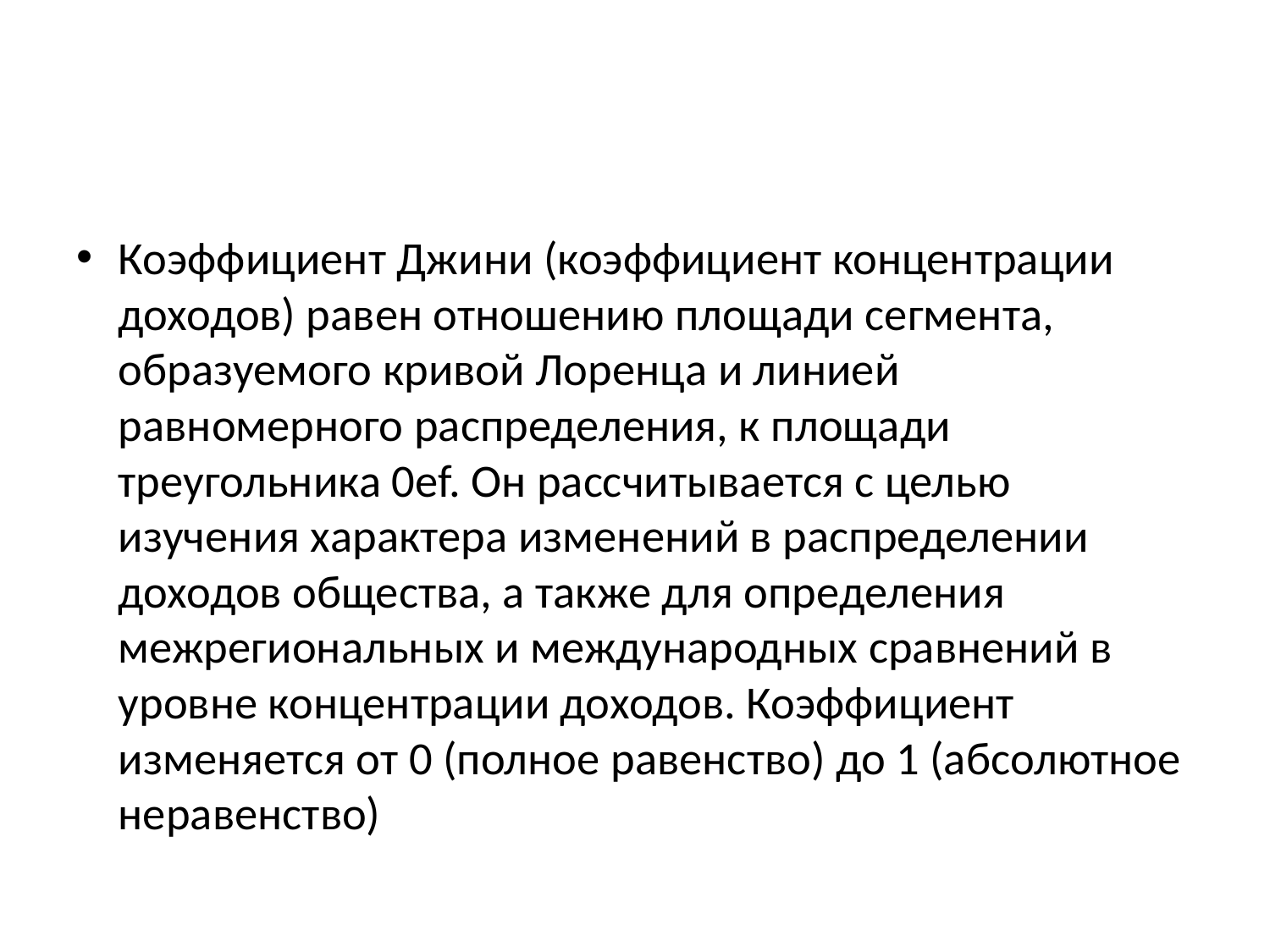

#
Коэффициент Джини (коэффициент концентрации доходов) равен отношению площади сегмента, образуемого кривой Лоренца и линией равномерного распределения, к площади треугольника 0ef. Он рассчитывается с целью изучения характера изменений в распределении доходов общества, а также для определения межрегиональных и международных сравнений в уровне концентрации доходов. Коэффициент изменяется от 0 (полное равенство) до 1 (абсолютное неравенство)